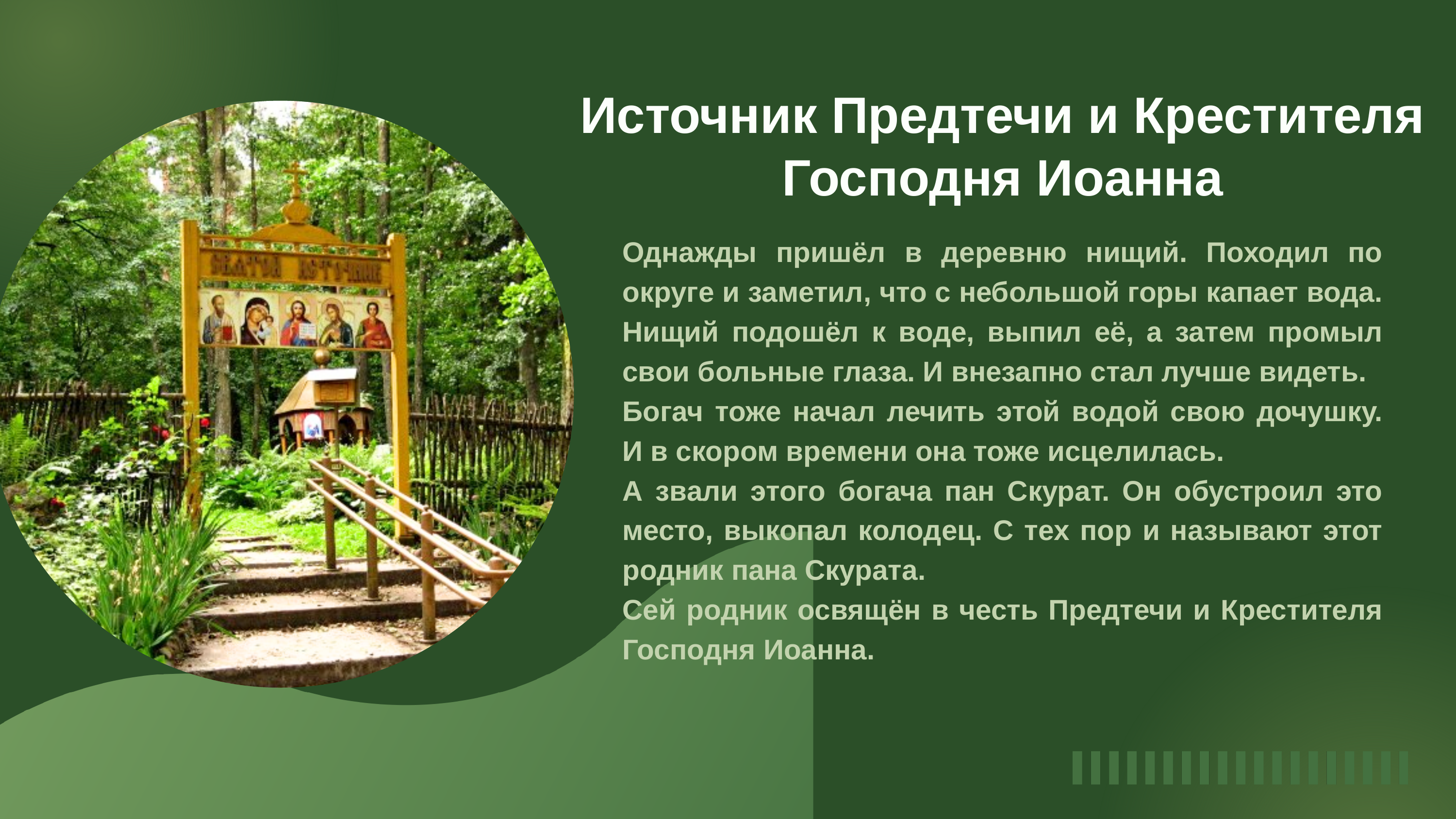

Источник Предтечи и Крестителя Господня Иоанна

Однажды пришёл в деревню нищий. Походил по округе и заметил, что с небольшой горы капает вода. Нищий подошёл к воде, выпил её, а затем промыл свои больные глаза. И внезапно стал лучше видеть.
Богач тоже начал лечить этой водой свою дочушку. И в скором времени она тоже исцелилась.
А звали этого богача пан Скурат. Он обустроил это место, выкопал колодец. С тех пор и называют этот родник пана Скурата.
Сей родник освящён в честь Предтечи и Крестителя Господня Иоанна.